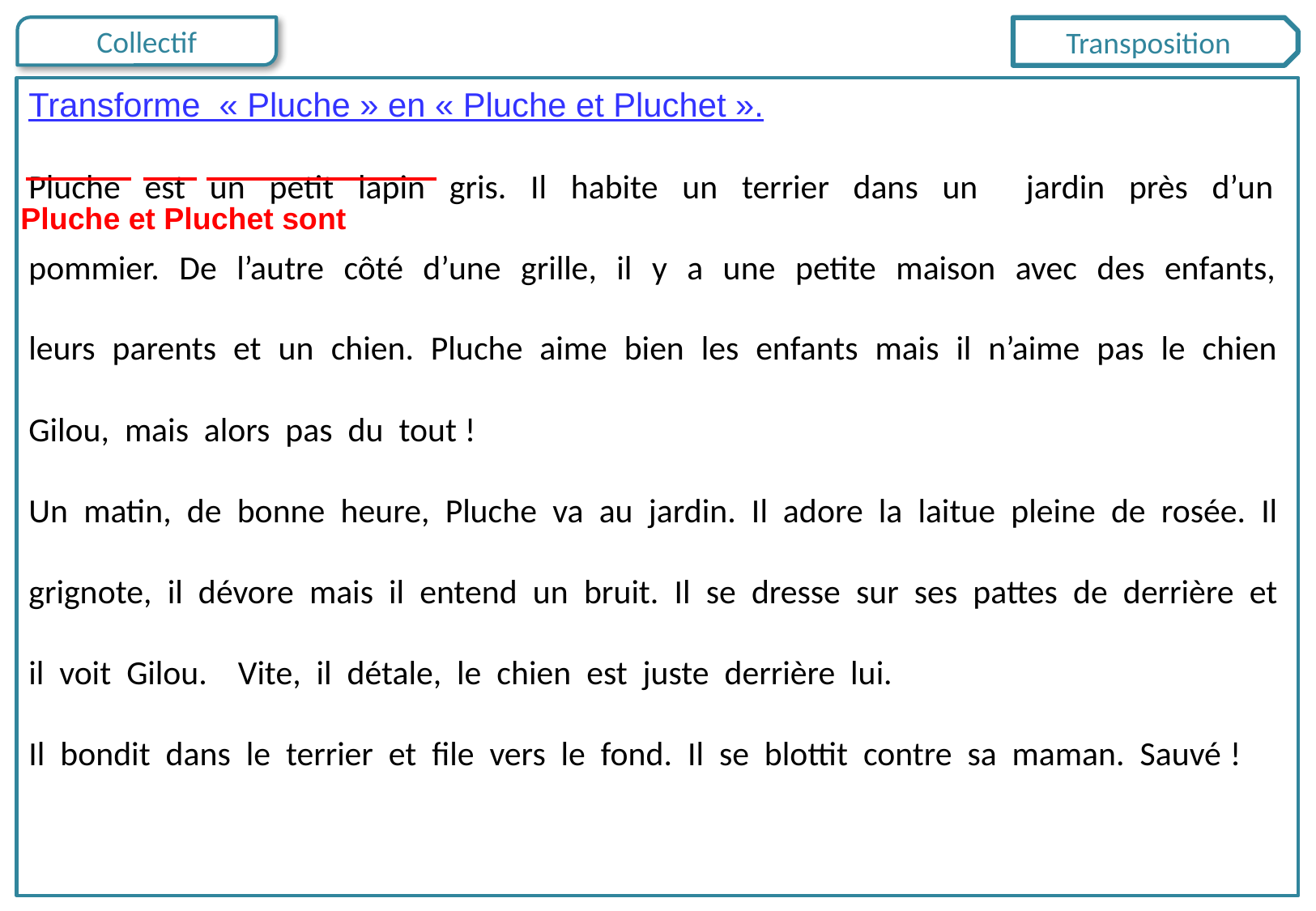

Transposition
Transforme  « Pluche » en « Pluche et Pluchet ».
Pluche  est  un  petit  lapin  gris.  Il  habite  un  terrier  dans  un    jardin  près  d’un  pommier.  De  l’autre  côté  d’une  grille,  il  y  a  une  petite  maison  avec  des  enfants,  leurs  parents  et  un  chien.  Pluche  aime  bien  les  enfants  mais  il  n’aime  pas  le  chien  Gilou,  mais  alors  pas  du  tout !
Un  matin,  de  bonne  heure,  Pluche  va  au  jardin.  Il  adore  la  laitue  pleine  de  rosée.  Il  grignote,  il  dévore  mais  il  entend  un  bruit.  Il  se  dresse  sur  ses  pattes  de  derrière  et  il  voit  Gilou.    Vite,  il  détale,  le  chien  est  juste  derrière  lui.
Il  bondit  dans  le  terrier  et  file  vers  le  fond.  Il  se  blottit  contre  sa  maman.  Sauvé !
Pluche et Pluchet sont